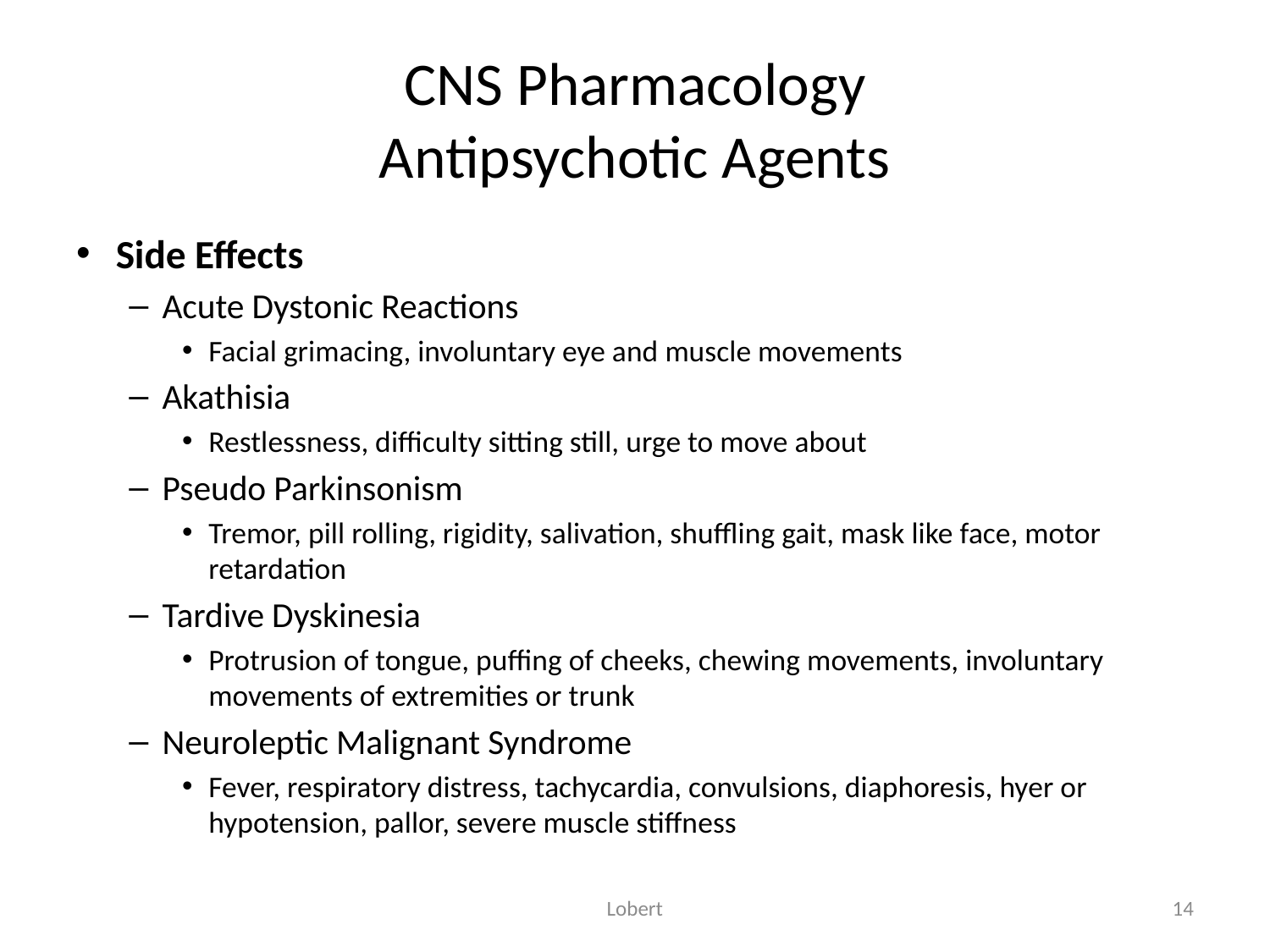

# CNS Pharmacology Antipsychotic Agents
Side Effects
Acute Dystonic Reactions
Facial grimacing, involuntary eye and muscle movements
Akathisia
Restlessness, difficulty sitting still, urge to move about
Pseudo Parkinsonism
Tremor, pill rolling, rigidity, salivation, shuffling gait, mask like face, motor retardation
Tardive Dyskinesia
Protrusion of tongue, puffing of cheeks, chewing movements, involuntary movements of extremities or trunk
Neuroleptic Malignant Syndrome
Fever, respiratory distress, tachycardia, convulsions, diaphoresis, hyer or hypotension, pallor, severe muscle stiffness
Lobert
14